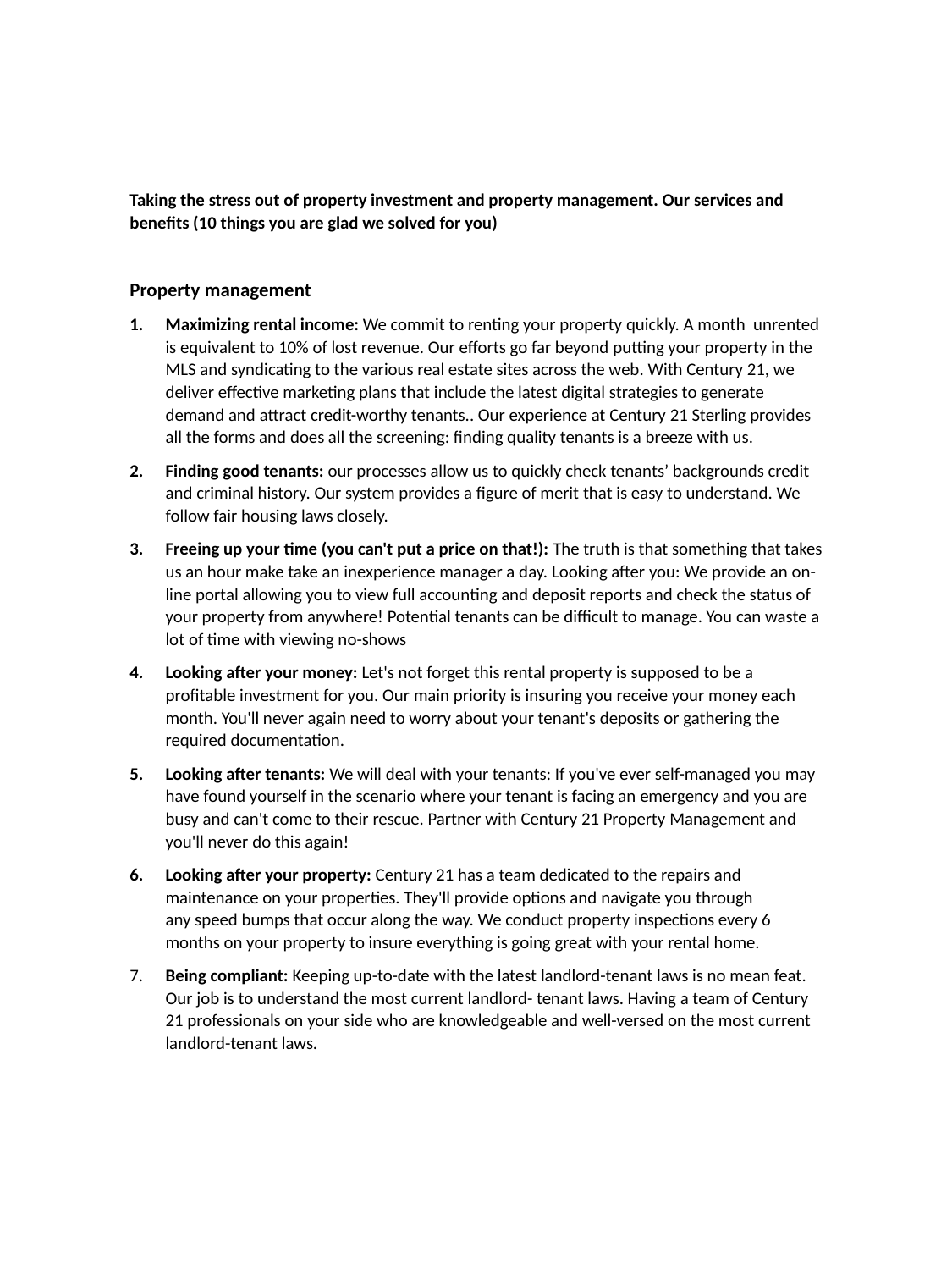

Taking the stress out of property investment and property management. Our services and benefits (10 things you are glad we solved for you)

Property management
Maximizing rental income: We commit to renting your property quickly. A month  unrented is equivalent to 10% of lost revenue. Our efforts go far beyond putting your property in the MLS and syndicating to the various real estate sites across the web. With Century 21, we  deliver effective marketing plans that include the latest digital strategies to generate demand and attract credit-worthy tenants.. Our experience at Century 21 Sterling provides all the forms and does all the screening: finding quality tenants is a breeze with us.
Finding good tenants: our processes allow us to quickly check tenants’ backgrounds credit and criminal history. Our system provides a figure of merit that is easy to understand. We follow fair housing laws closely.
Freeing up your time (you can't put a price on that!): The truth is that something that takes us an hour make take an inexperience manager a day. ​Looking after you: We provide an on-line portal allowing you to view full accounting and deposit reports and check the status of your property from anywhere! Potential tenants can be difficult to manage. You can waste a lot of time with viewing no-shows
Looking after your money: Let's not forget this rental property is supposed to be a profitable investment for you. Our main priority is insuring you receive your money each month. You'll never again need to worry about your tenant's deposits or gathering the required documentation.
Looking after tenants: We will deal with your tenants: If you've ever self-managed you may have found yourself in the scenario where your tenant is facing an emergency and you are busy and can't come to their rescue. Partner with Century 21 Property Management and you'll never do this again!
Looking after your property: Century 21 has a team dedicated to the repairs and maintenance on your properties. They'll provide options and navigate you through any speed bumps that occur along the way. We conduct property inspections every 6 months on your property to insure everything is going great with your rental home.
​Being compliant: Keeping up-to-date with the latest landlord-tenant laws is no mean feat. Our job is to understand the most current landlord- tenant laws. Having a team of Century 21 professionals on your side who are knowledgeable and well-versed on the most current landlord-tenant laws.